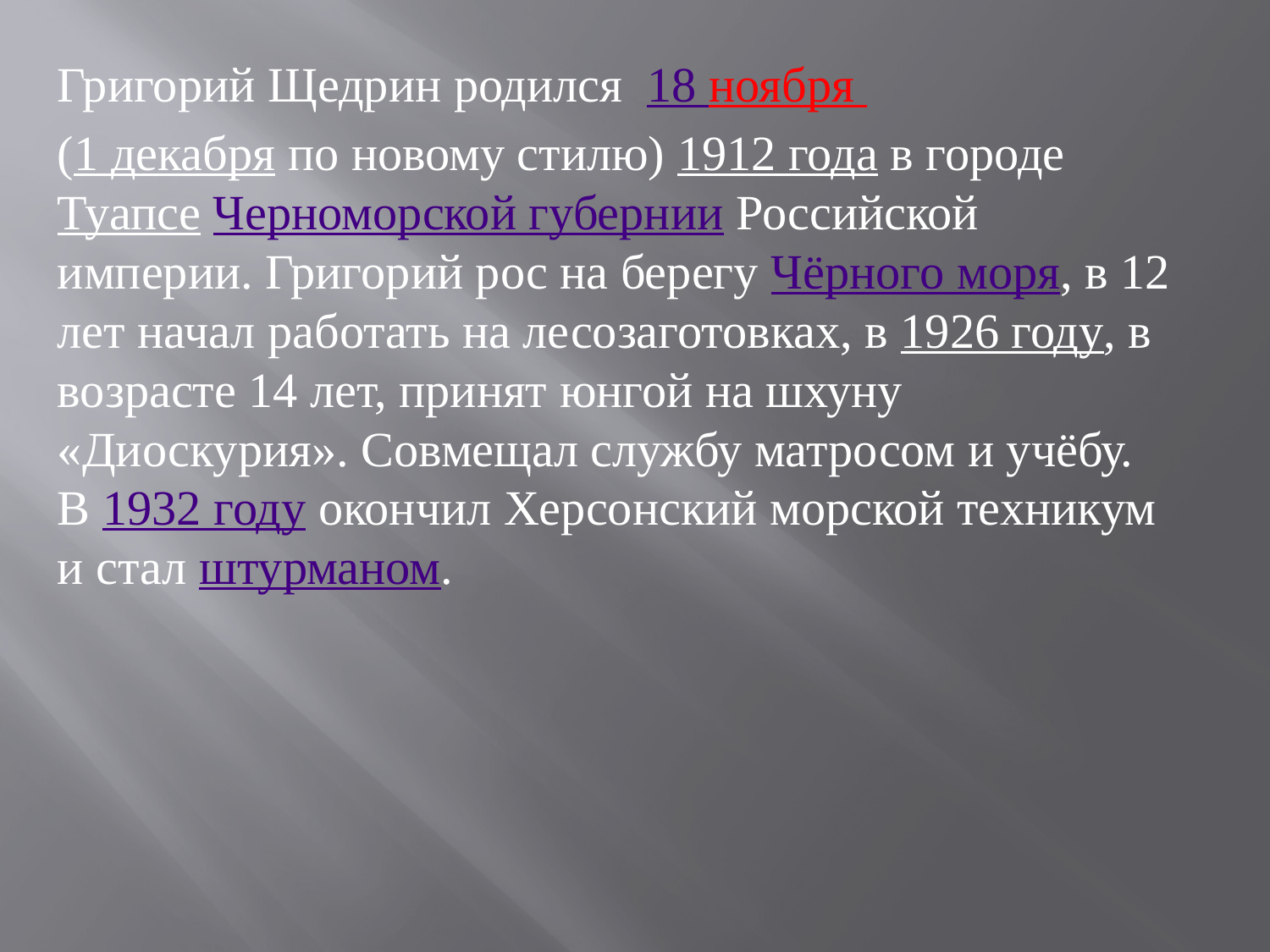

Григорий Щедрин родился  18 ноября
(1 декабря по новому стилю) 1912 года в городе Туапсе Черноморской губернии Российской империи. Григорий рос на берегу Чёрного моря, в 12 лет начал работать на лесозаготовках, в 1926 году, в возрасте 14 лет, принят юнгой на шхуну «Диоскурия». Совмещал службу матросом и учёбу. В 1932 году окончил Херсонский морской техникум и стал штурманом.